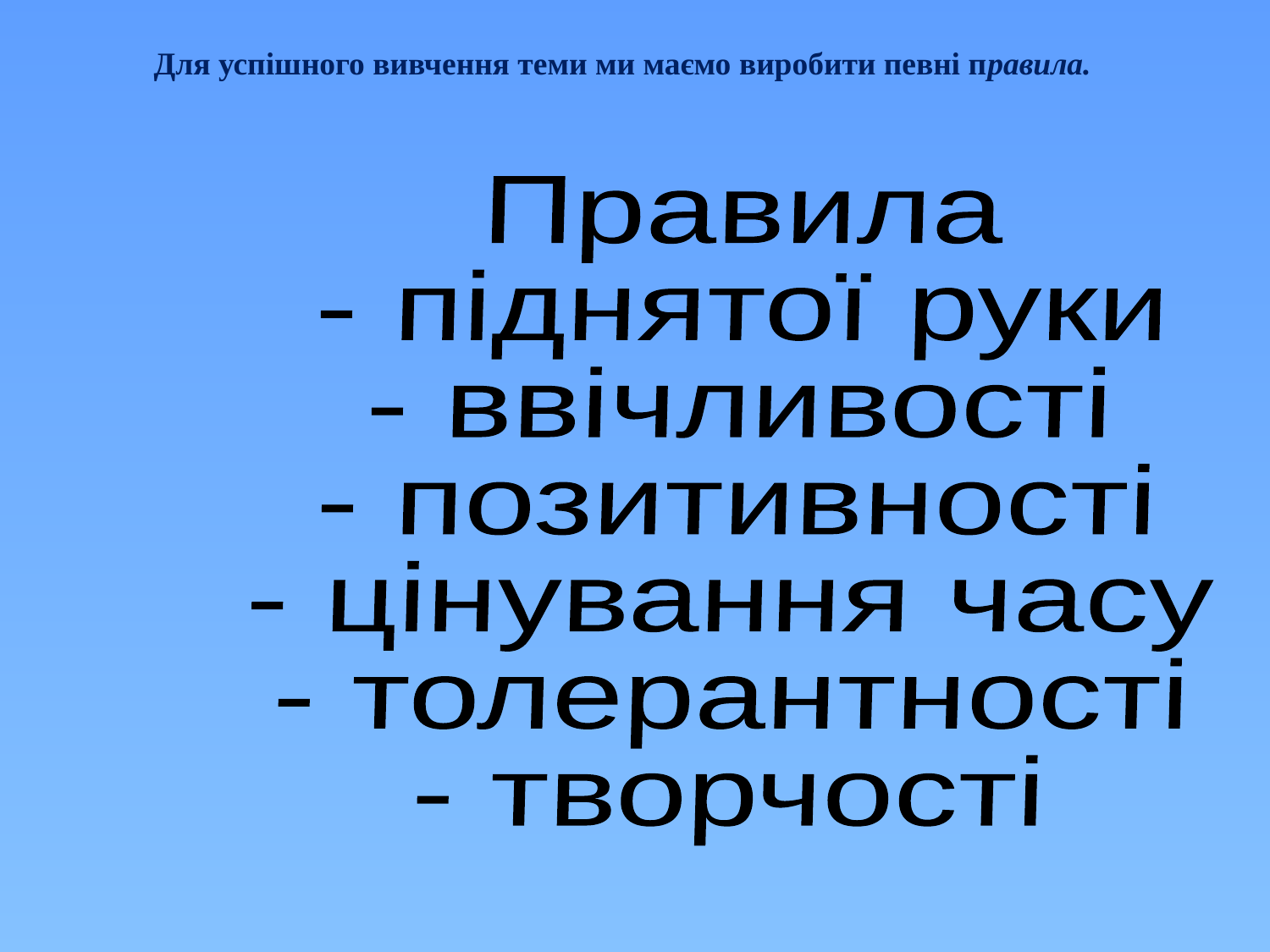

Для успішного вивчення теми ми маємо виробити певні правила.
Правила
- піднятої руки
- ввічливості
- позитивності
- цінування часу
- толерантності
- творчості